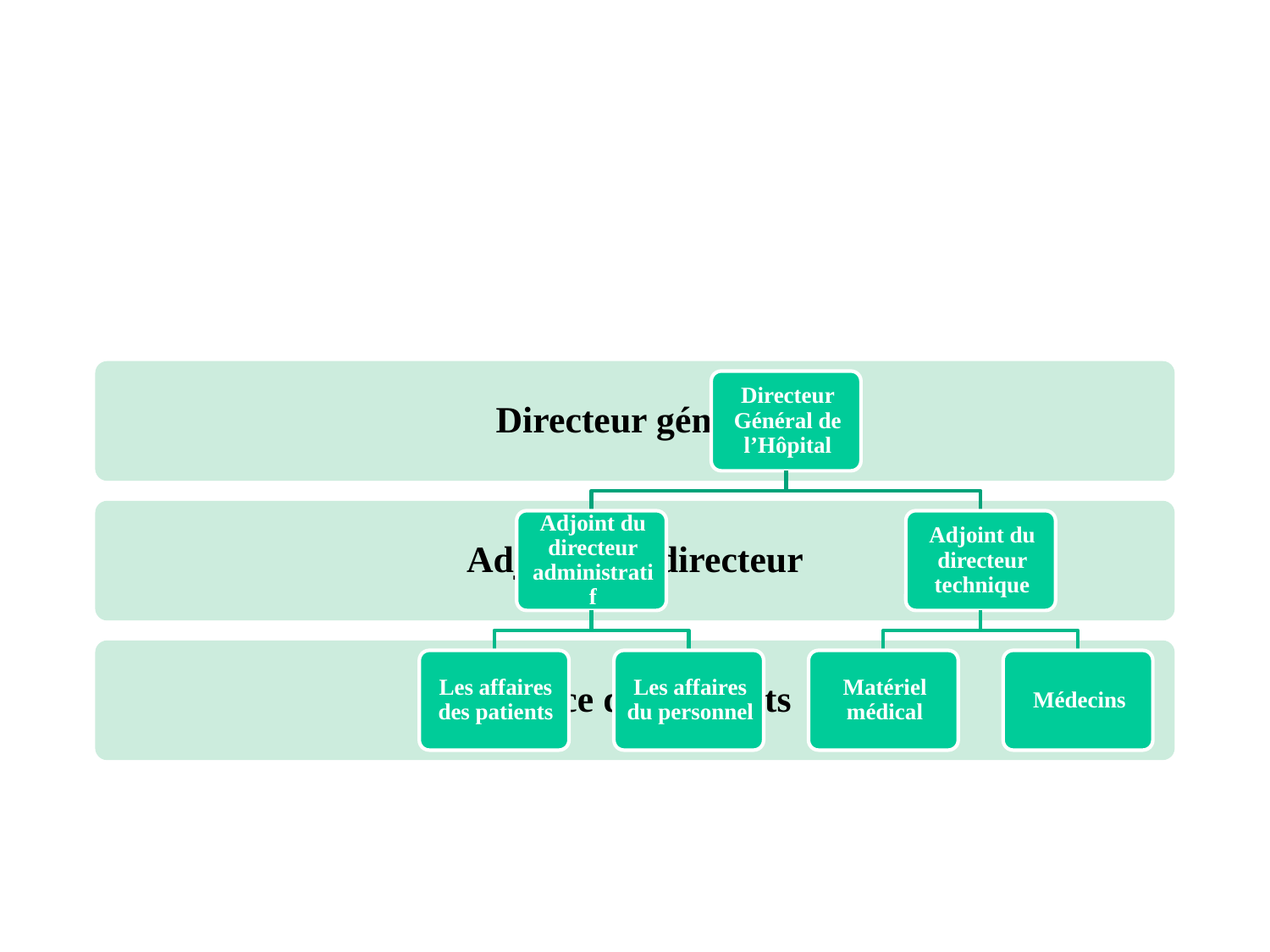

#
Service des adjoints
Adjoints de directeur
Directeur général
Directeur Général de l’Hôpital
Adjoint du directeur administratif
Les affaires des patients
Les affaires du personnel
Adjoint du directeur technique
Matériel médical
Médecins